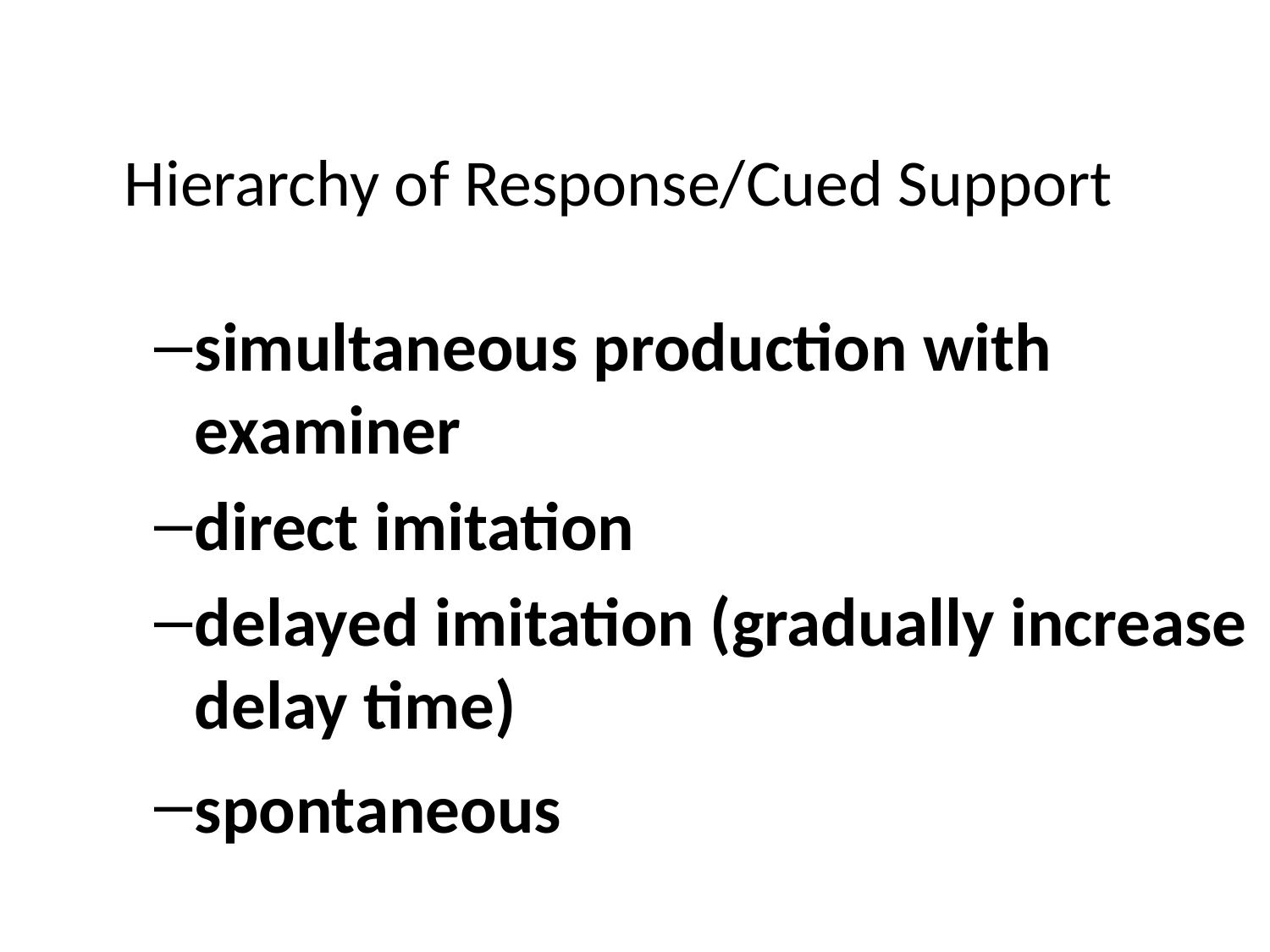

# Hierarchy of Response/Cued Support
simultaneous production with examiner
direct imitation
delayed imitation (gradually increase delay time)
spontaneous